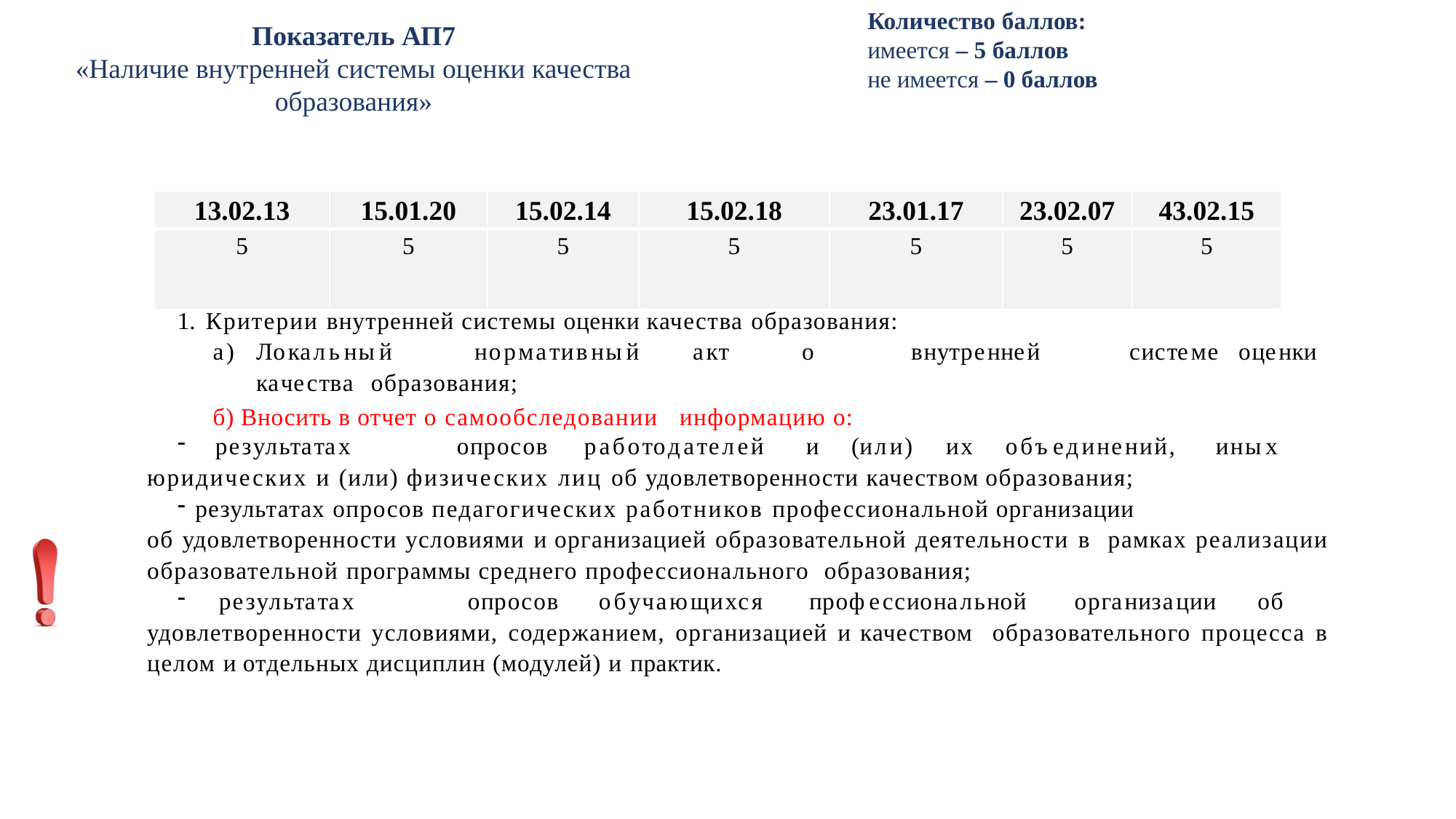

Количество баллов:
имеется – 5 баллов
не имеется – 0 баллов
Показатель АП7
«Наличие внутренней системы оценки качества образования»
| 13.02.13 | 15.01.20 | 15.02.14 | 15.02.18 | 23.01.17 | 23.02.07 | 43.02.15 |
| --- | --- | --- | --- | --- | --- | --- |
| 5 | 5 | 5 | 5 | 5 | 5 | 5 |
Критерии внутренней системы оценки качества образования:
а)	Локальный	нормативный	акт	о	внутренней	системе	оценки	качества  образования;
б) Вносить в отчет о самообследовании   информацию о:
результатах	опросов	работодателей	и	(или)	их	объединений,	иных
юридических и (или) физических лиц об удовлетворенности качеством образования;
результатах опросов педагогических работников профессиональной организации
об удовлетворенности условиями и организацией образовательной деятельности в  рамках реализации образовательной программы среднего профессионального  образования;
результатах	опросов	обучающихся	профессиональной	организации	об
удовлетворенности условиями, содержанием, организацией и качеством  образовательного процесса в целом и отдельных дисциплин (модулей) и практик.